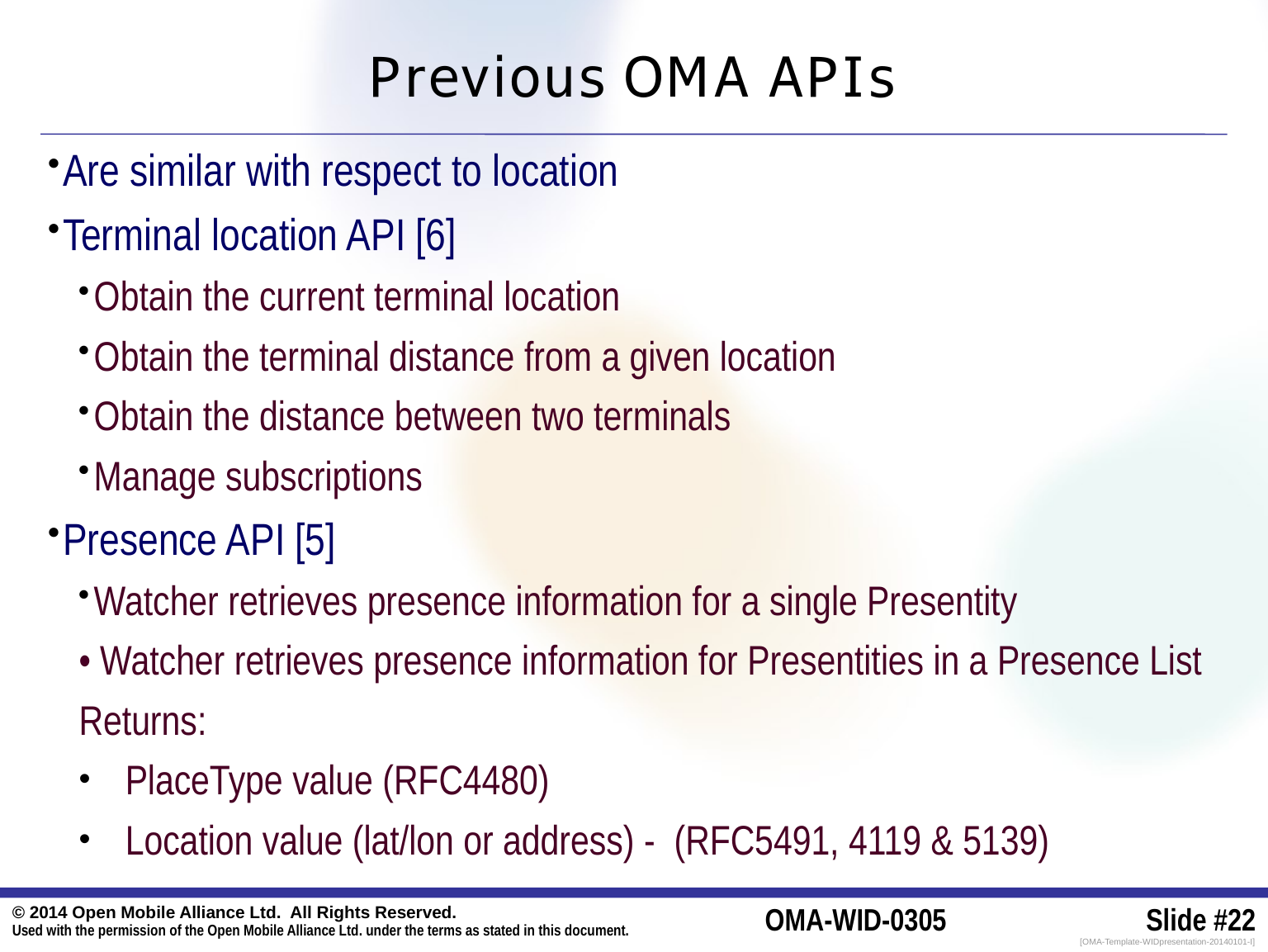

# Previous OMA APIs
Are similar with respect to location
Terminal location API [6]
Obtain the current terminal location
Obtain the terminal distance from a given location
Obtain the distance between two terminals
Manage subscriptions
Presence API [5]
Watcher retrieves presence information for a single Presentity
• Watcher retrieves presence information for Presentities in a Presence List
Returns:
PlaceType value (RFC4480)
Location value (lat/lon or address) -  (RFC5491, 4119 & 5139)